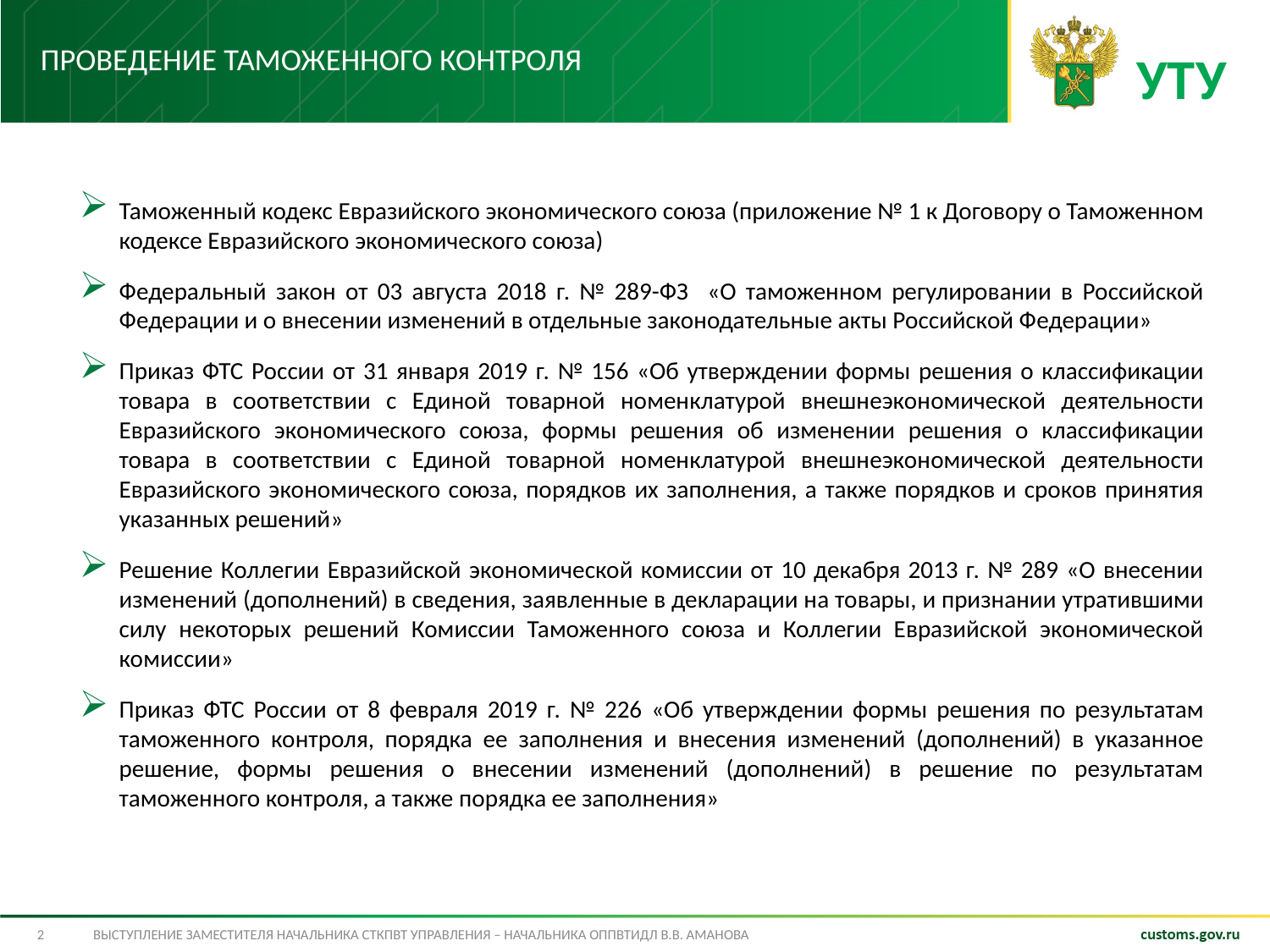

# Проведение таможенного контроля
УТУ
Таможенный кодекс Евразийского экономического союза (приложение № 1 к Договору о Таможенном кодексе Евразийского экономического союза)
Федеральный закон от 03 августа 2018 г. № 289-ФЗ  «О таможенном регулировании в Российской Федерации и о внесении изменений в отдельные законодательные акты Российской Федерации»
Приказ ФТС России от 31 января 2019 г. № 156 «Об утверждении формы решения о классификации товара в соответствии с Единой товарной номенклатурой внешнеэкономической деятельности Евразийского экономического союза, формы решения об изменении решения о классификации товара в соответствии с Единой товарной номенклатурой внешнеэкономической деятельности Евразийского экономического союза, порядков их заполнения, а также порядков и сроков принятия указанных решений»
Решение Коллегии Евразийской экономической комиссии от 10 декабря 2013 г. № 289 «О внесении изменений (дополнений) в сведения, заявленные в декларации на товары, и признании утратившими силу некоторых решений Комиссии Таможенного союза и Коллегии Евразийской экономической комиссии»
Приказ ФТС России от 8 февраля 2019 г. № 226 «Об утверждении формы решения по результатам таможенного контроля, порядка ее заполнения и внесения изменений (дополнений) в указанное решение, формы решения о внесении изменений (дополнений) в решение по результатам таможенного контроля, а также порядка ее заполнения»

2
Выступление заместителя начальника СТКПВТ управления – начальника ОППВТиДЛ В.В. Аманова